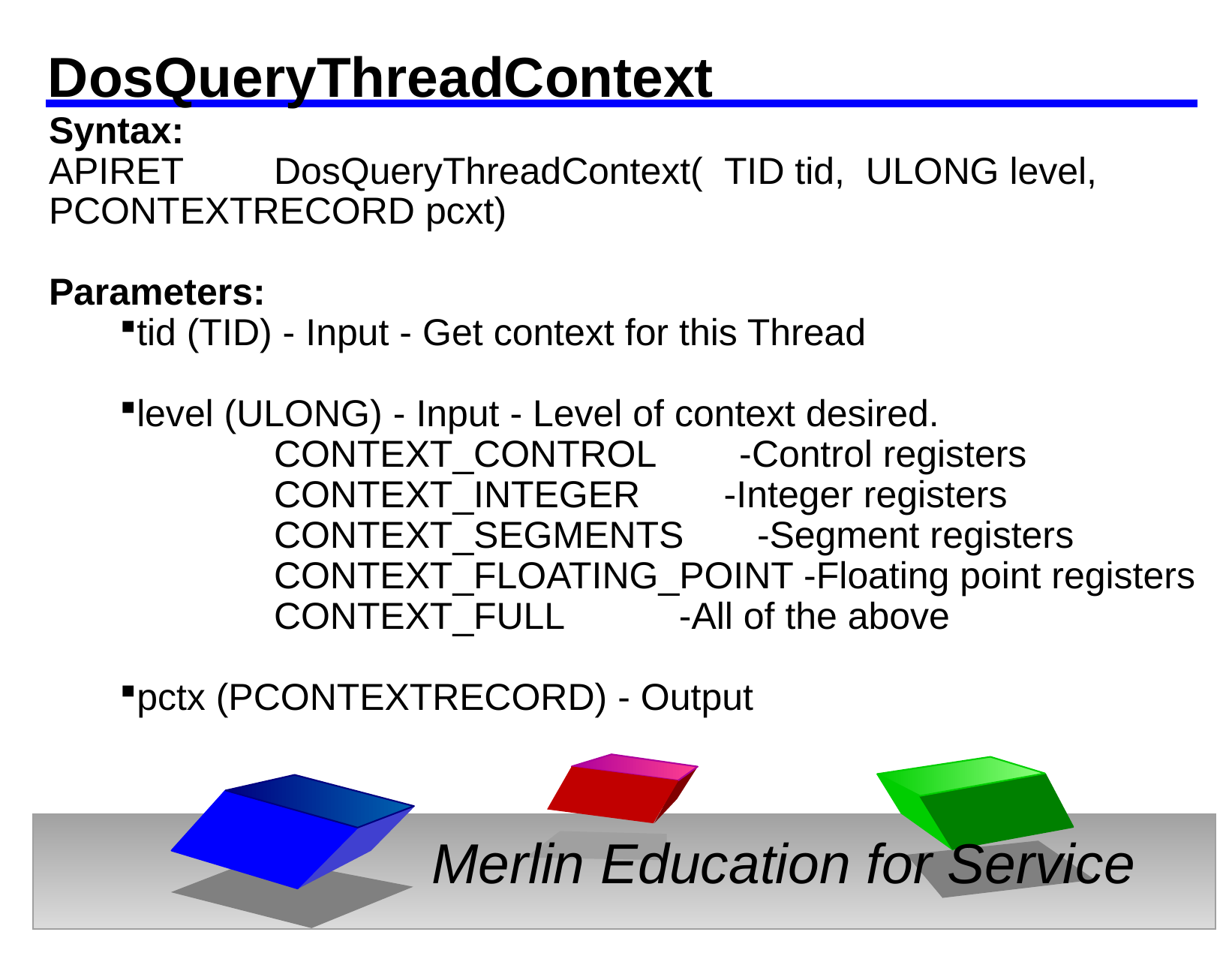

DosQueryThreadContext

Syntax:
APIRET	DosQueryThreadContext( 	TID tid,  ULONG level, PCONTEXTRECORD pcxt)

Parameters:
tid (TID) - Input - Get context for this Thread

level (ULONG) - Input - Level of context desired.
   		CONTEXT_CONTROL        -Control registers
    		CONTEXT_INTEGER        -Integer registers
		CONTEXT_SEGMENTS       -Segment registers
 		CONTEXT_FLOATING_POINT -Floating point registers
 		CONTEXT_FULL           -All of the above

pctx (PCONTEXTRECORD) - Output

Merlin Education for Service